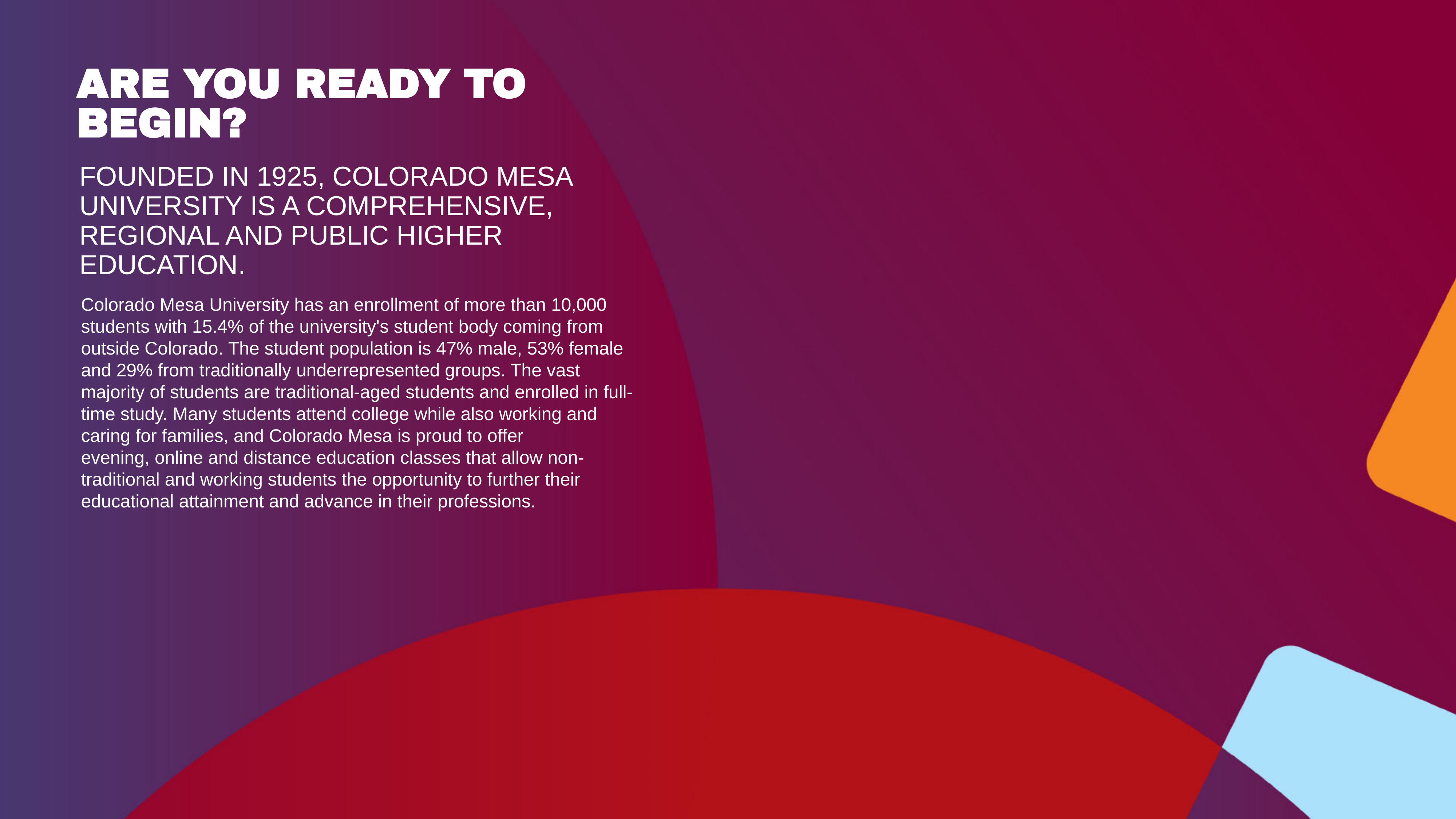

Are you ready to begin?

Founded in 1925, Colorado Mesa University is a comprehensive, regional and public higher education.
Colorado Mesa University has an enrollment of more than 10,000 students with 15.4% of the university's student body coming from outside Colorado. The student population is 47% male, 53% female and 29% from traditionally underrepresented groups. The vast majority of students are traditional-aged students and enrolled in full-time study. Many students attend college while also working and caring for families, and Colorado Mesa is proud to offer evening, online and distance education classes that allow non-traditional and working students the opportunity to further their educational attainment and advance in their professions.